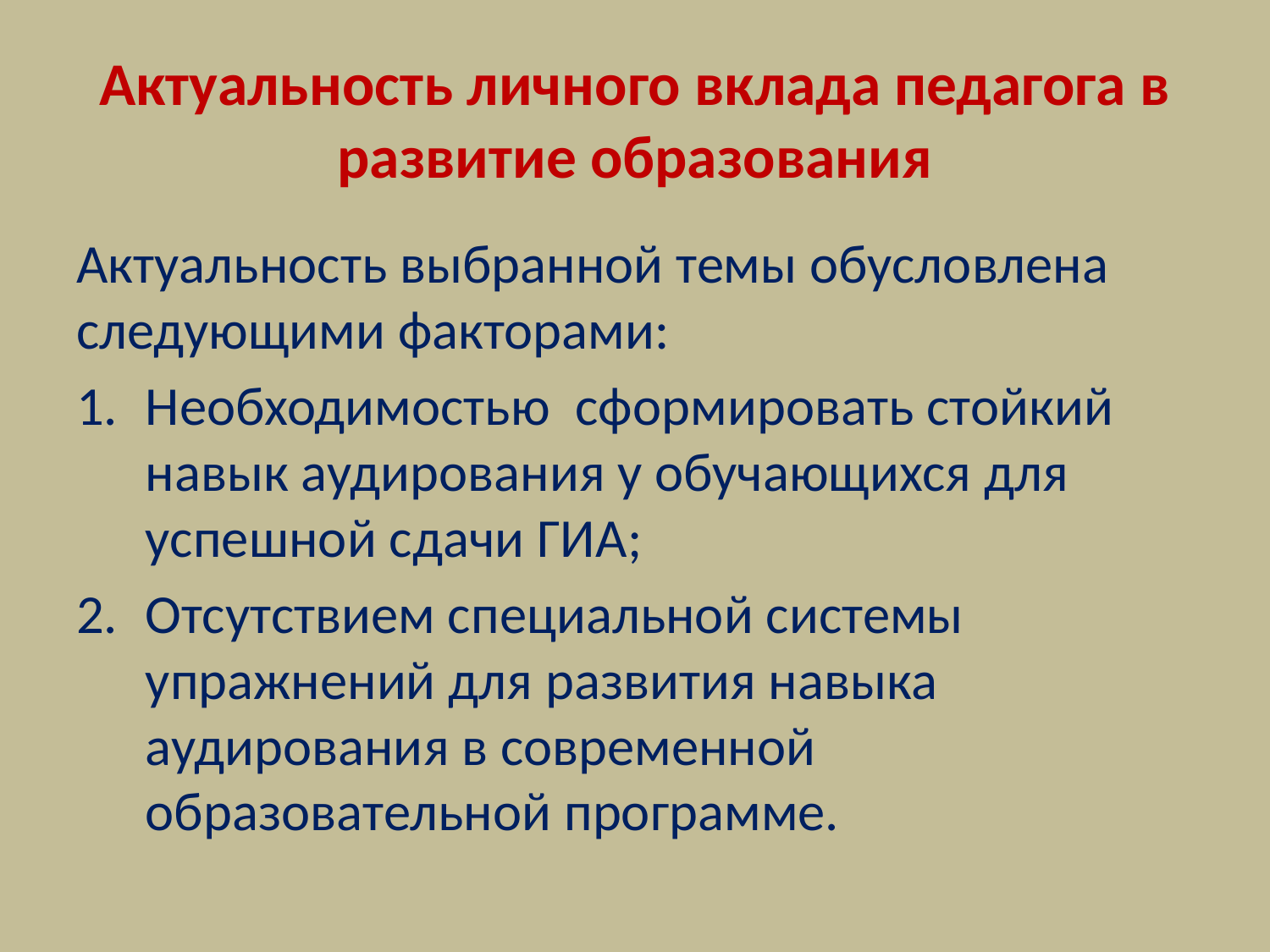

# Актуальность личного вклада педагога в развитие образования
Актуальность выбранной темы обусловлена следующими факторами:
Необходимостью  сформировать стойкий навык аудирования у обучающихся для успешной сдачи ГИА;
Отсутствием специальной системы упражнений для развития навыка аудирования в современной образовательной программе.